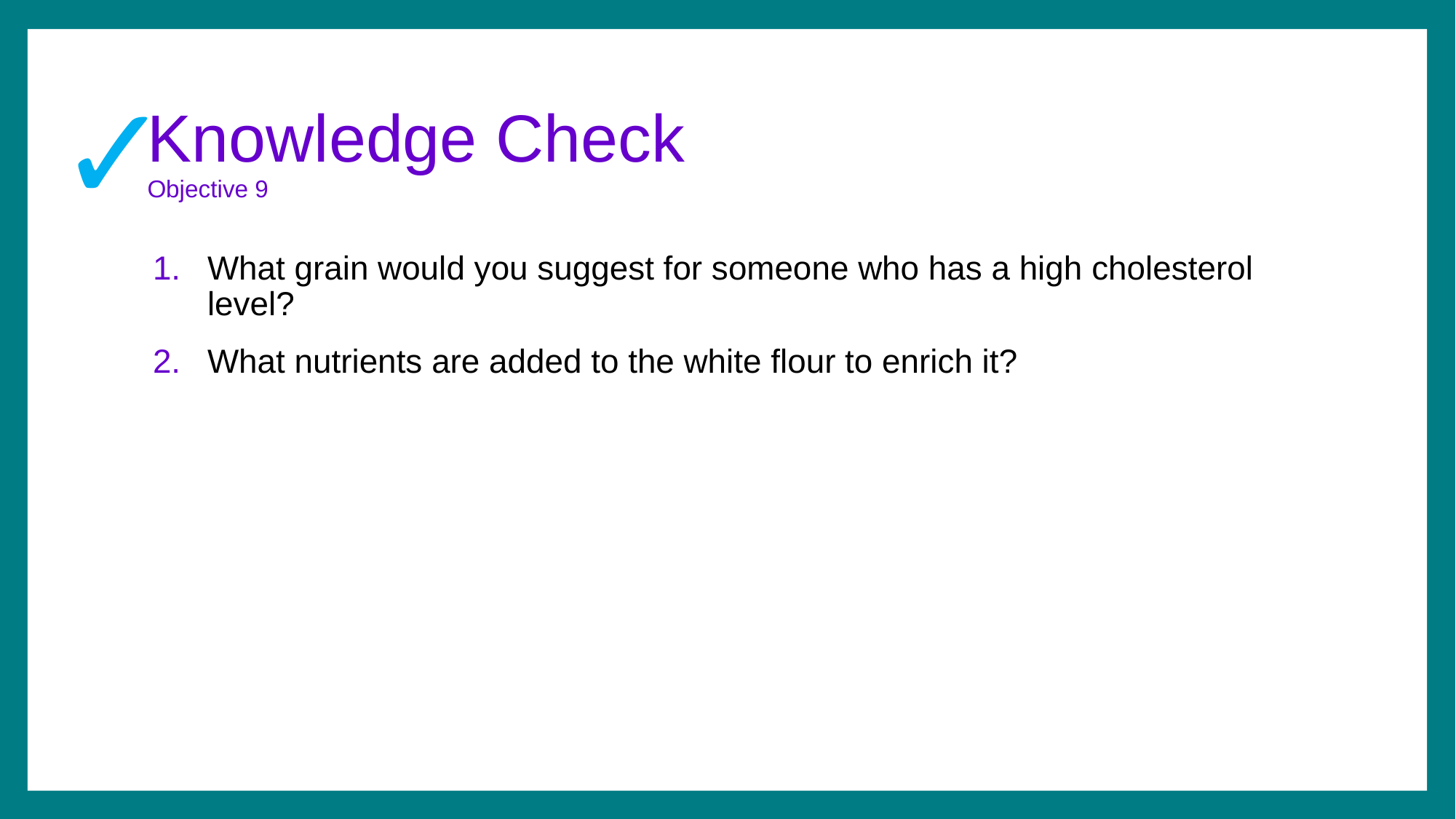

✓
# Knowledge Check Objective 9
What grain would you suggest for someone who has a high cholesterol level?
What nutrients are added to the white flour to enrich it?